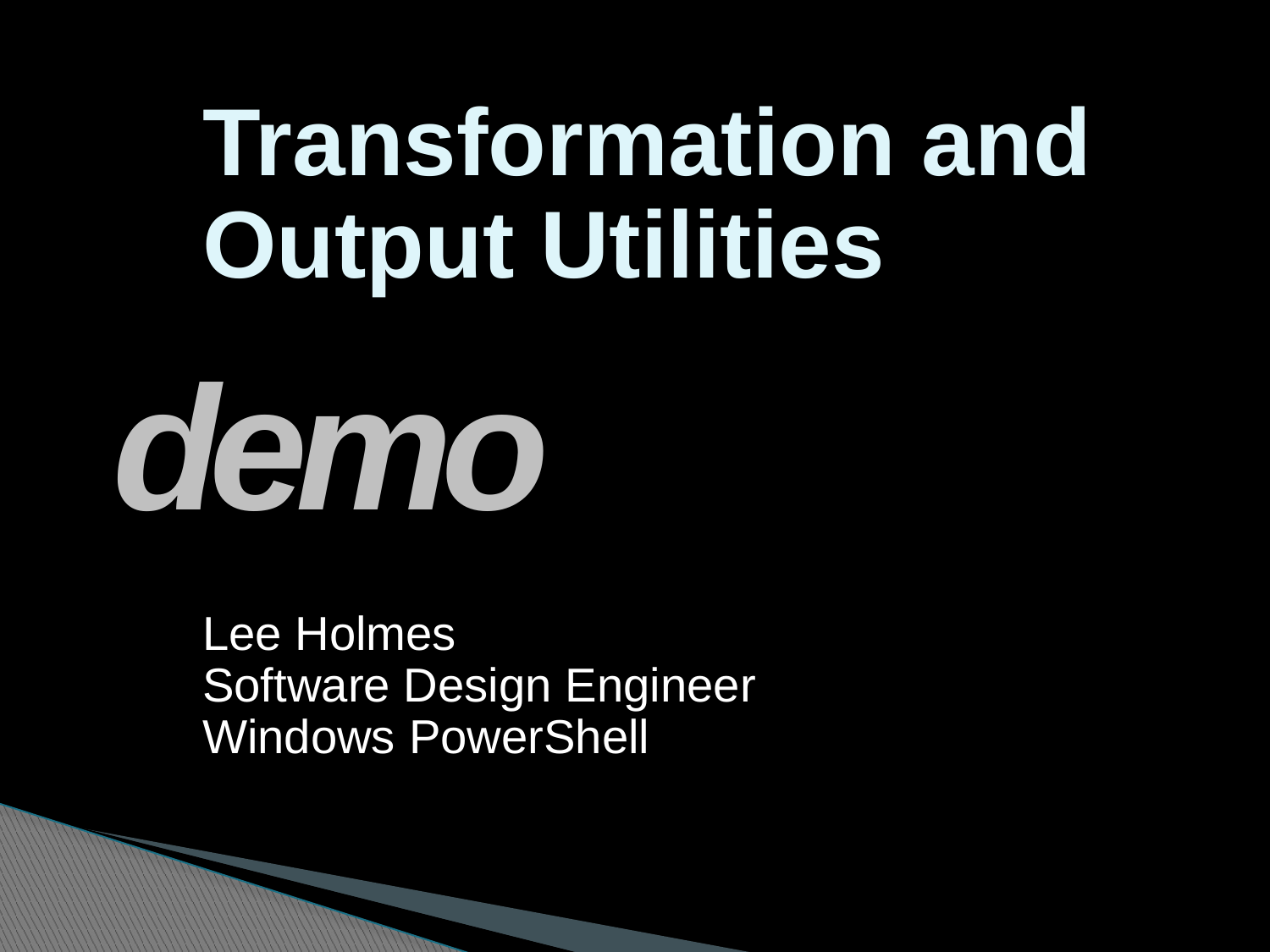

# Transformation and Output Utilities
demo
Lee Holmes
Software Design Engineer
Windows PowerShell